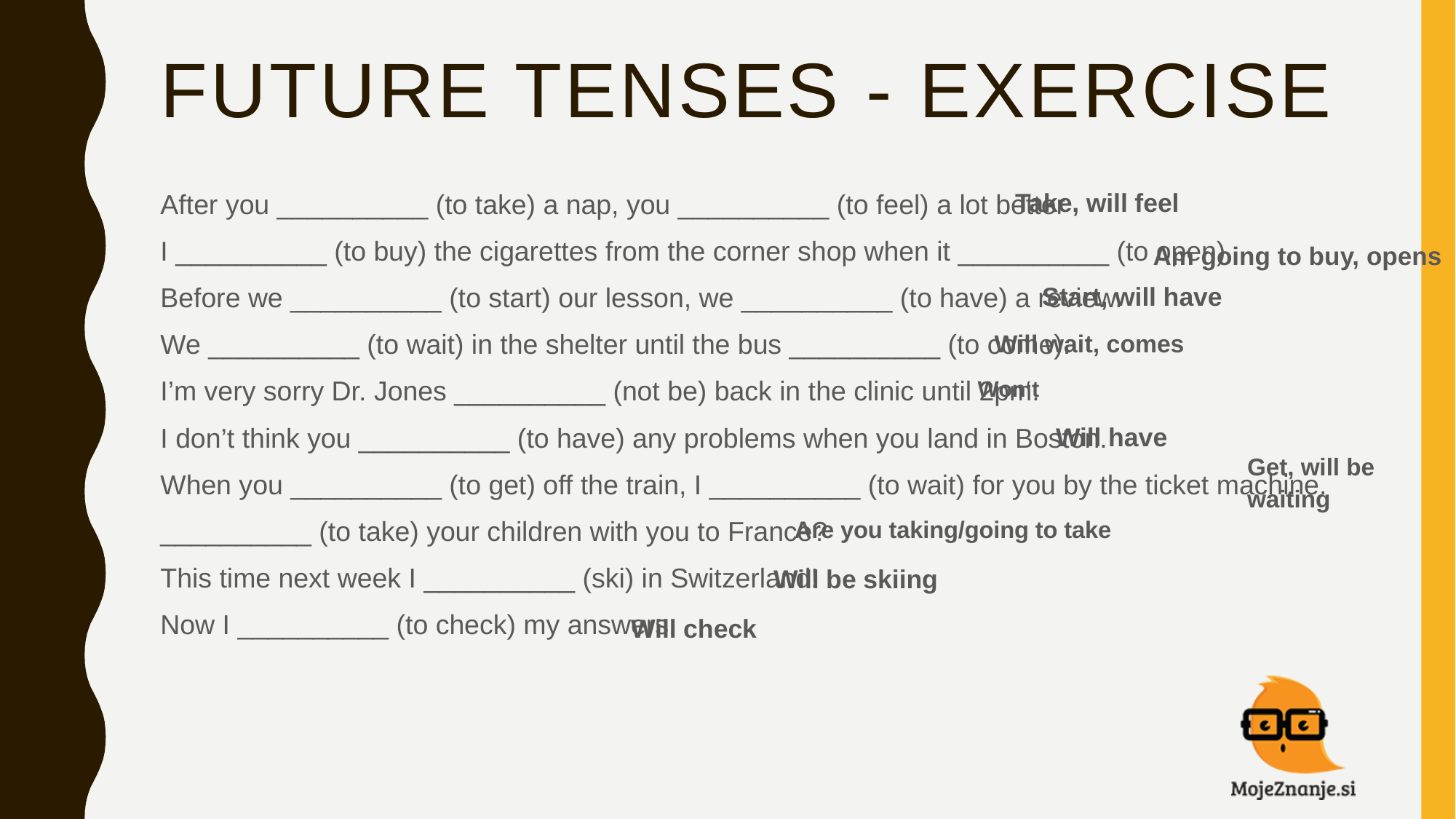

# FUTURE TENSES - EXERCISE
Take, will feel
After you __________ (to take) a nap, you __________ (to feel) a lot better
I __________ (to buy) the cigarettes from the corner shop when it __________ (to open).
Before we __________ (to start) our lesson, we __________ (to have) a review.
We __________ (to wait) in the shelter until the bus __________ (to come).
I’m very sorry Dr. Jones __________ (not be) back in the clinic until 2pm.
I don’t think you __________ (to have) any problems when you land in Boston.
When you __________ (to get) off the train, I __________ (to wait) for you by the ticket machine.
__________ (to take) your children with you to France?
This time next week I __________ (ski) in Switzerland!
Now I __________ (to check) my answers.

Am going to buy, opens
Start, will have
Will wait, comes
Won‘t
Will have
Get, will be waiting
Are you taking/going to take
Will be skiing
Will check